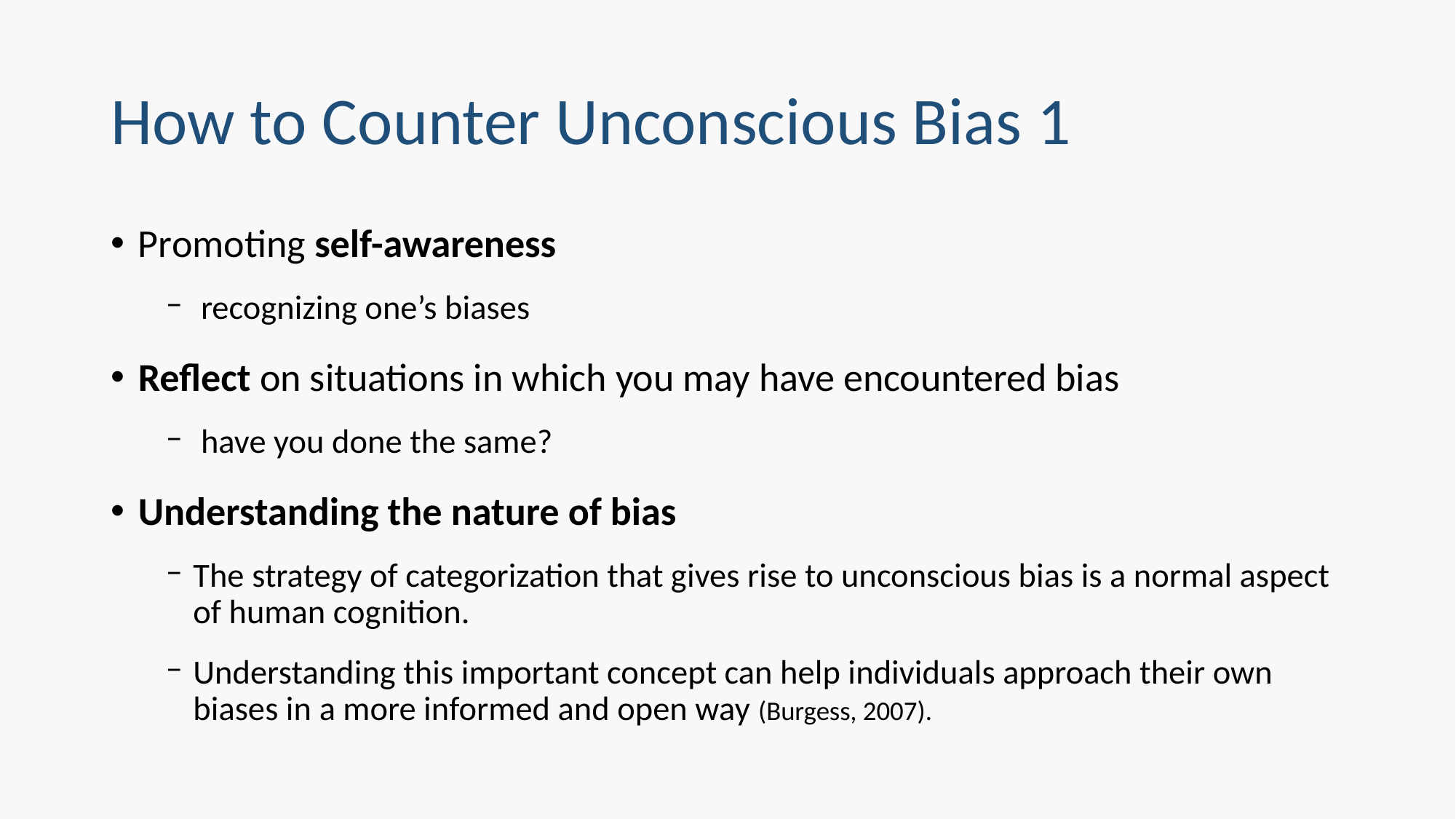

# How to Counter Unconscious Bias 1
Promoting self-awareness
 recognizing one’s biases
Reflect on situations in which you may have encountered bias
 have you done the same?
Understanding the nature of bias
The strategy of categorization that gives rise to unconscious bias is a normal aspect of human cognition.
Understanding this important concept can help individuals approach their own biases in a more informed and open way (Burgess, 2007).